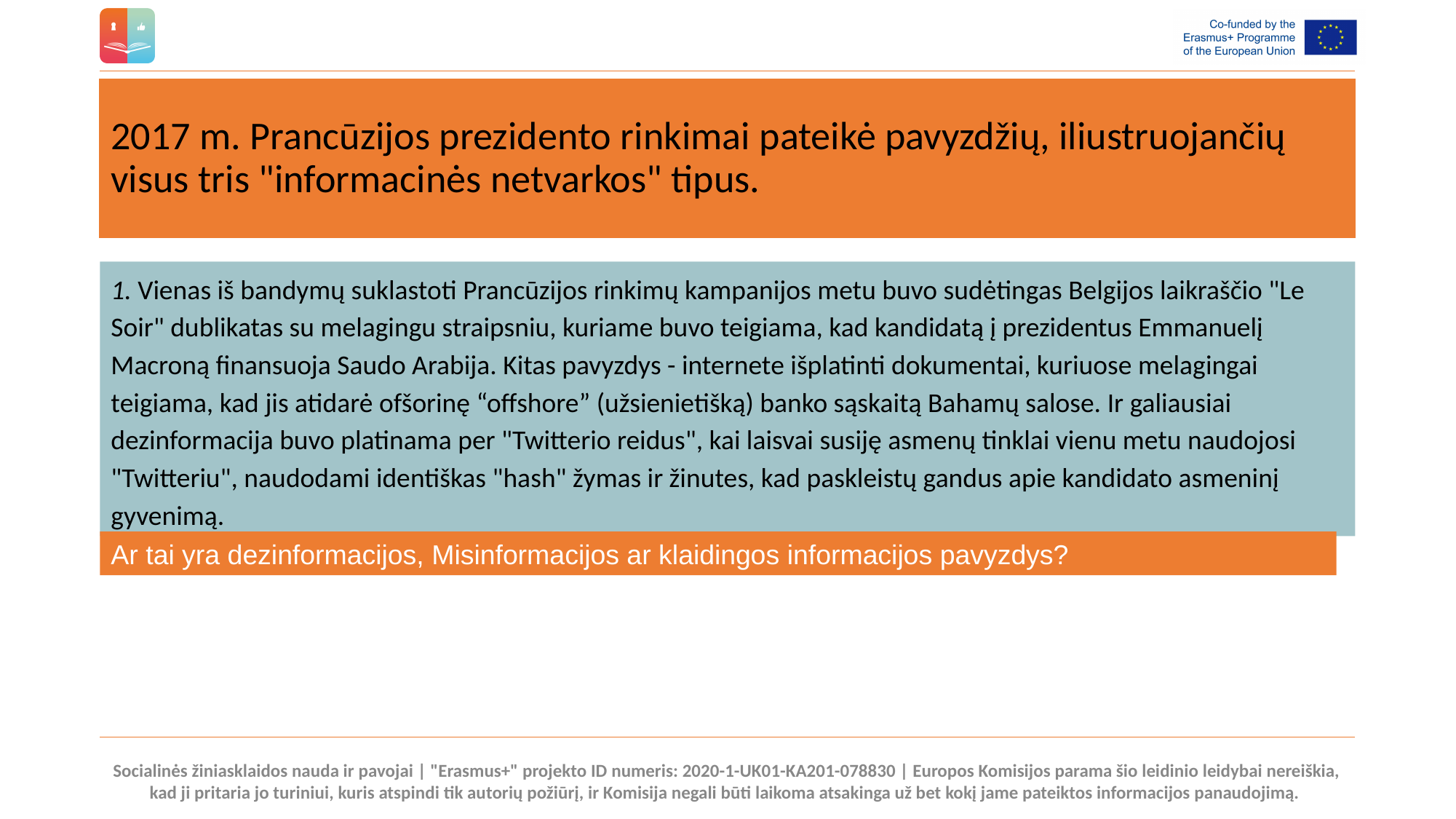

# 2017 m. Prancūzijos prezidento rinkimai pateikė pavyzdžių, iliustruojančių visus tris "informacinės netvarkos" tipus.
1. Vienas iš bandymų suklastoti Prancūzijos rinkimų kampanijos metu buvo sudėtingas Belgijos laikraščio "Le Soir" dublikatas su melagingu straipsniu, kuriame buvo teigiama, kad kandidatą į prezidentus Emmanuelį Macroną finansuoja Saudo Arabija. Kitas pavyzdys - internete išplatinti dokumentai, kuriuose melagingai teigiama, kad jis atidarė ofšorinę “offshore” (užsienietišką) banko sąskaitą Bahamų salose. Ir galiausiai dezinformacija buvo platinama per "Twitterio reidus", kai laisvai susiję asmenų tinklai vienu metu naudojosi "Twitteriu", naudodami identiškas "hash" žymas ir žinutes, kad paskleistų gandus apie kandidato asmeninį gyvenimą.
Ar tai yra dezinformacijos, Misinformacijos ar klaidingos informacijos pavyzdys?
Socialinės žiniasklaidos nauda ir pavojai | "Erasmus+" projekto ID numeris: 2020-1-UK01-KA201-078830 | Europos Komisijos parama šio leidinio leidybai nereiškia, kad ji pritaria jo turiniui, kuris atspindi tik autorių požiūrį, ir Komisija negali būti laikoma atsakinga už bet kokį jame pateiktos informacijos panaudojimą.